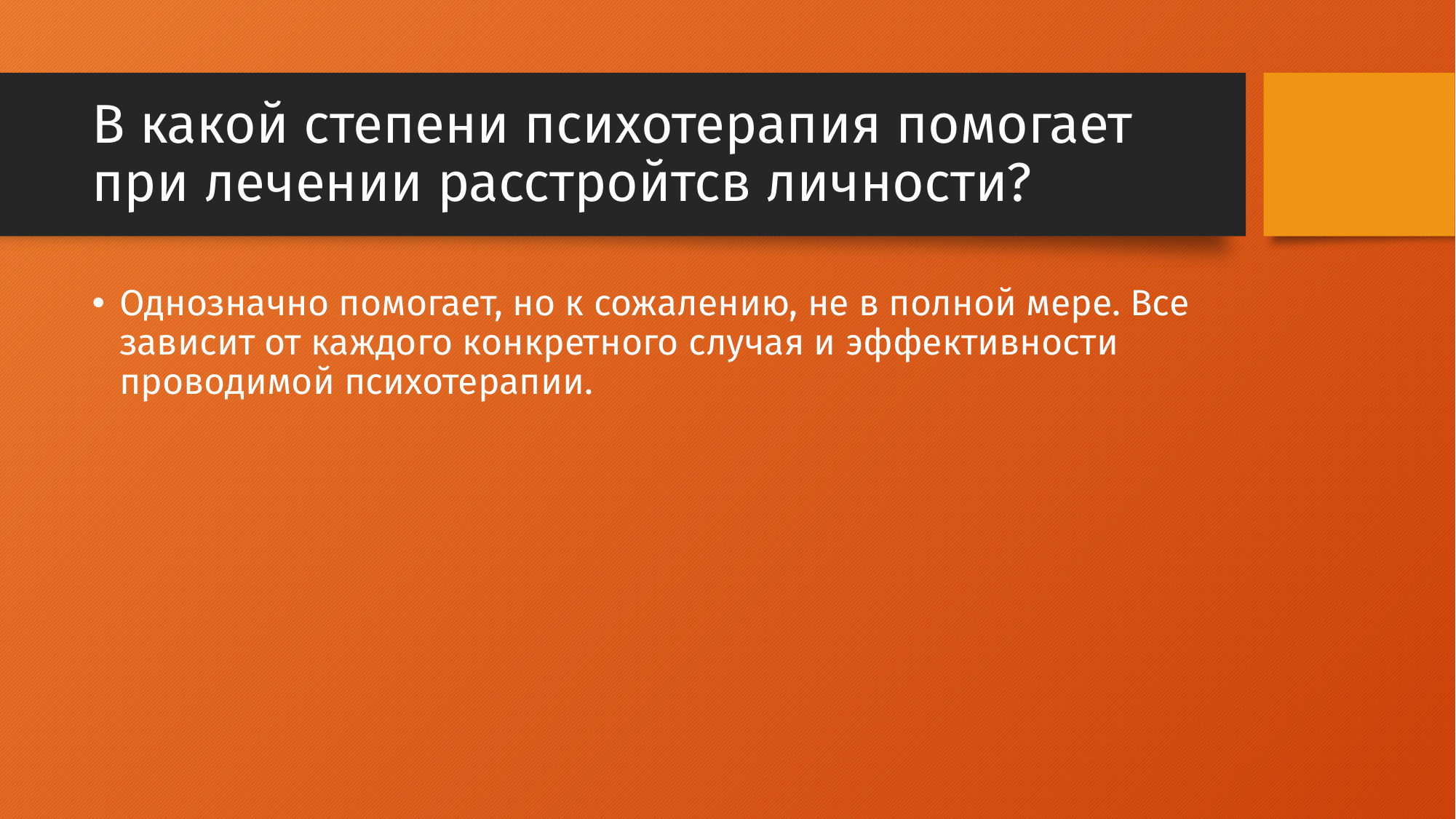

# В какой степени психотерапия помогает при лечении расстройтсв личности?
Однозначно помогает, но к сожалению, не в полной мере. Все зависит от каждого конкретного случая и эффективности проводимой психотерапии.